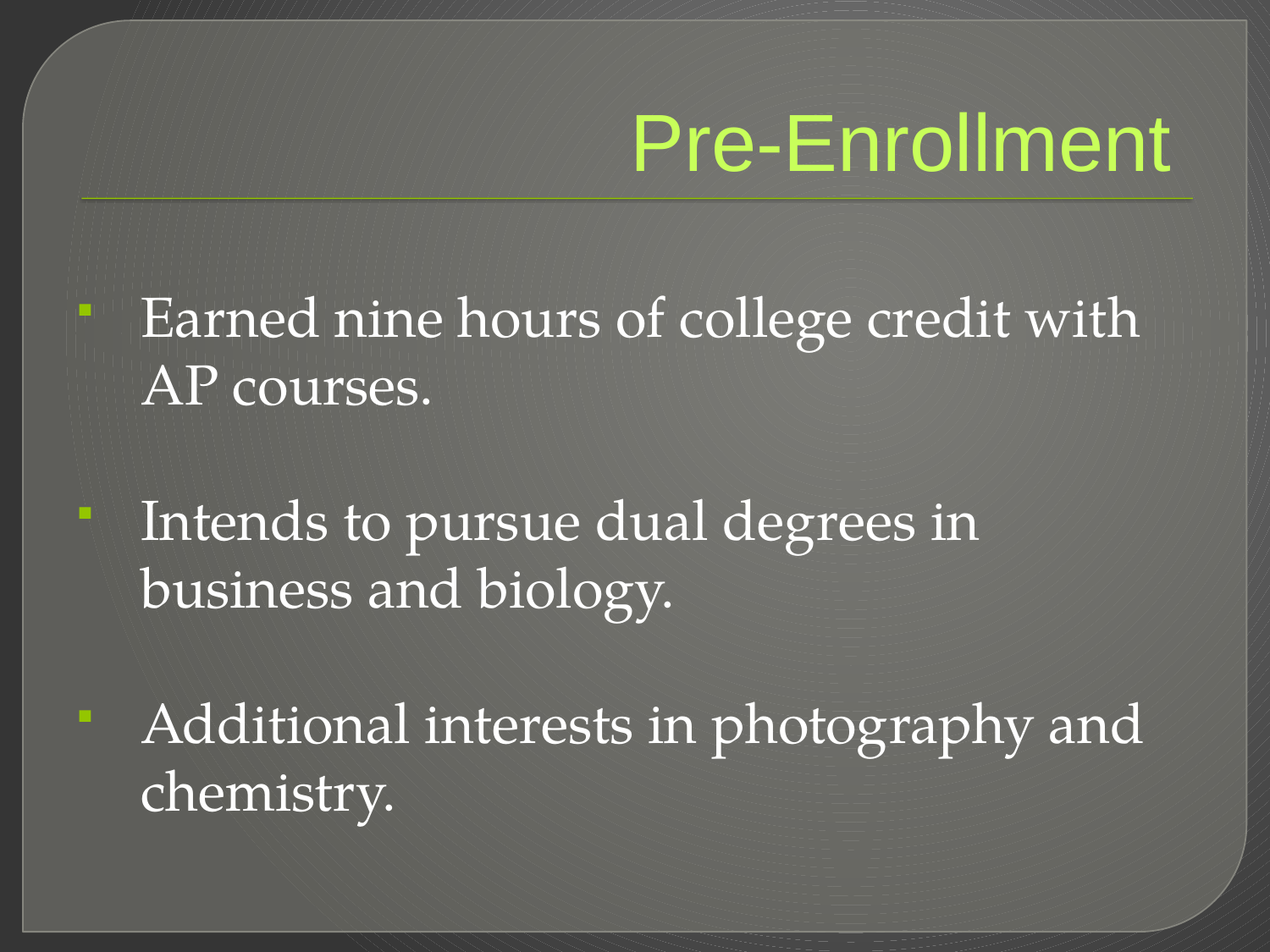

# Pre-Enrollment
Earned nine hours of college credit with AP courses.

Intends to pursue dual degrees in business and biology.

Additional interests in photography and chemistry.